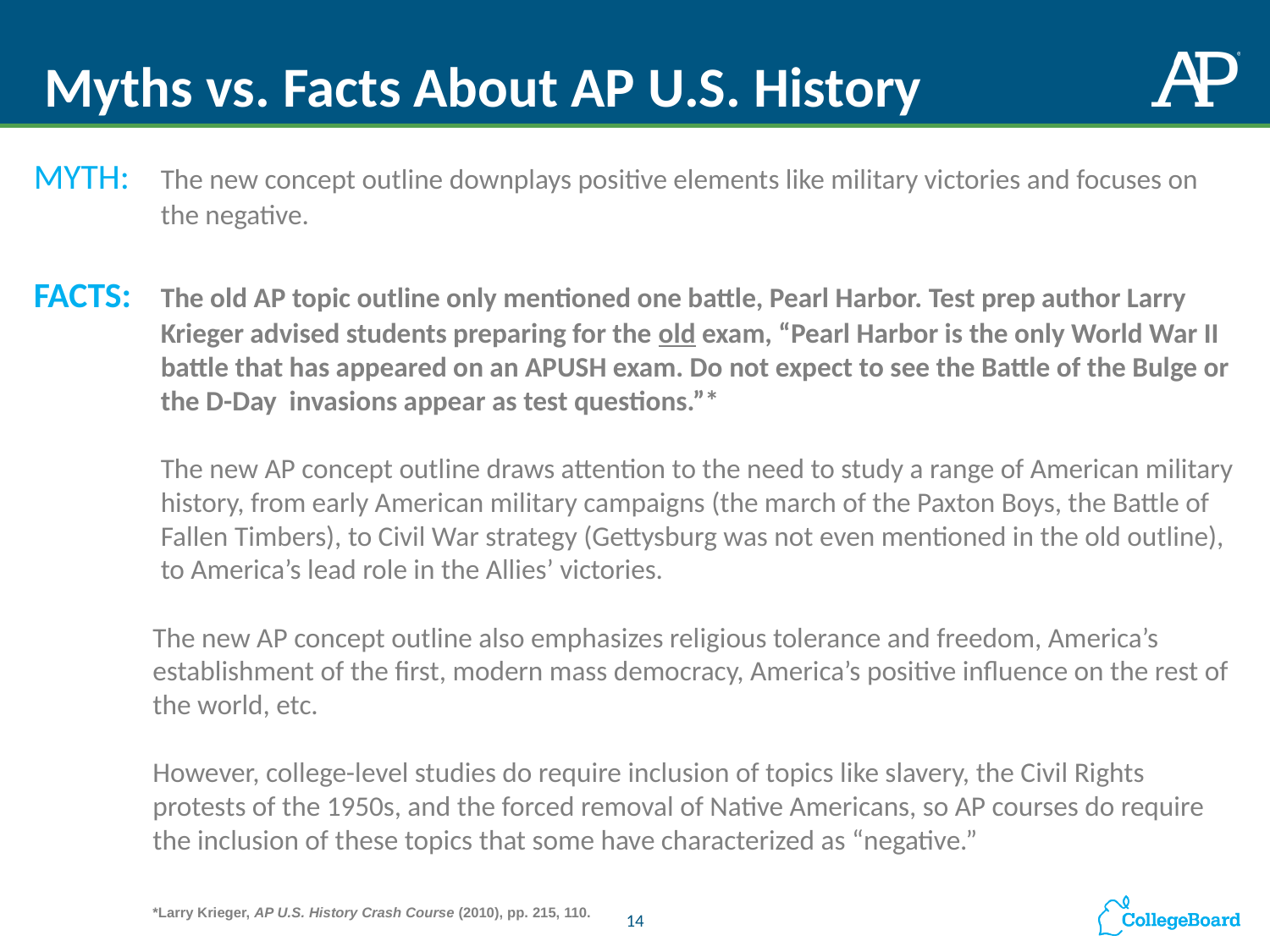

# Myths vs. Facts About AP U.S. History
MYTH: 	The new concept outline downplays positive elements like military victories and focuses on 	the negative.

FACTS:  	The old AP topic outline only mentioned one battle, Pearl Harbor. Test prep author Larry Krieger advised students preparing for the old exam, “Pearl Harbor is the only World War II battle that has appeared on an APUSH exam. Do not expect to see the Battle of the Bulge or the D-Day  invasions appear as test questions.”*

	The new AP concept outline draws attention to the need to study a range of American military history, from early American military campaigns (the march of the Paxton Boys, the Battle of Fallen Timbers), to Civil War strategy (Gettysburg was not even mentioned in the old outline), to America’s lead role in the Allies’ victories.

	The new AP concept outline also emphasizes religious tolerance and freedom, America’s establishment of the first, modern mass democracy, America’s positive influence on the rest of the world, etc.

	However, college-level studies do require inclusion of topics like slavery, the Civil Rights protests of the 1950s, and the forced removal of Native Americans, so AP courses do require the inclusion of these topics that some have characterized as “negative.”

	*Larry Krieger, AP U.S. History Crash Course (2010), pp. 215, 110.
14